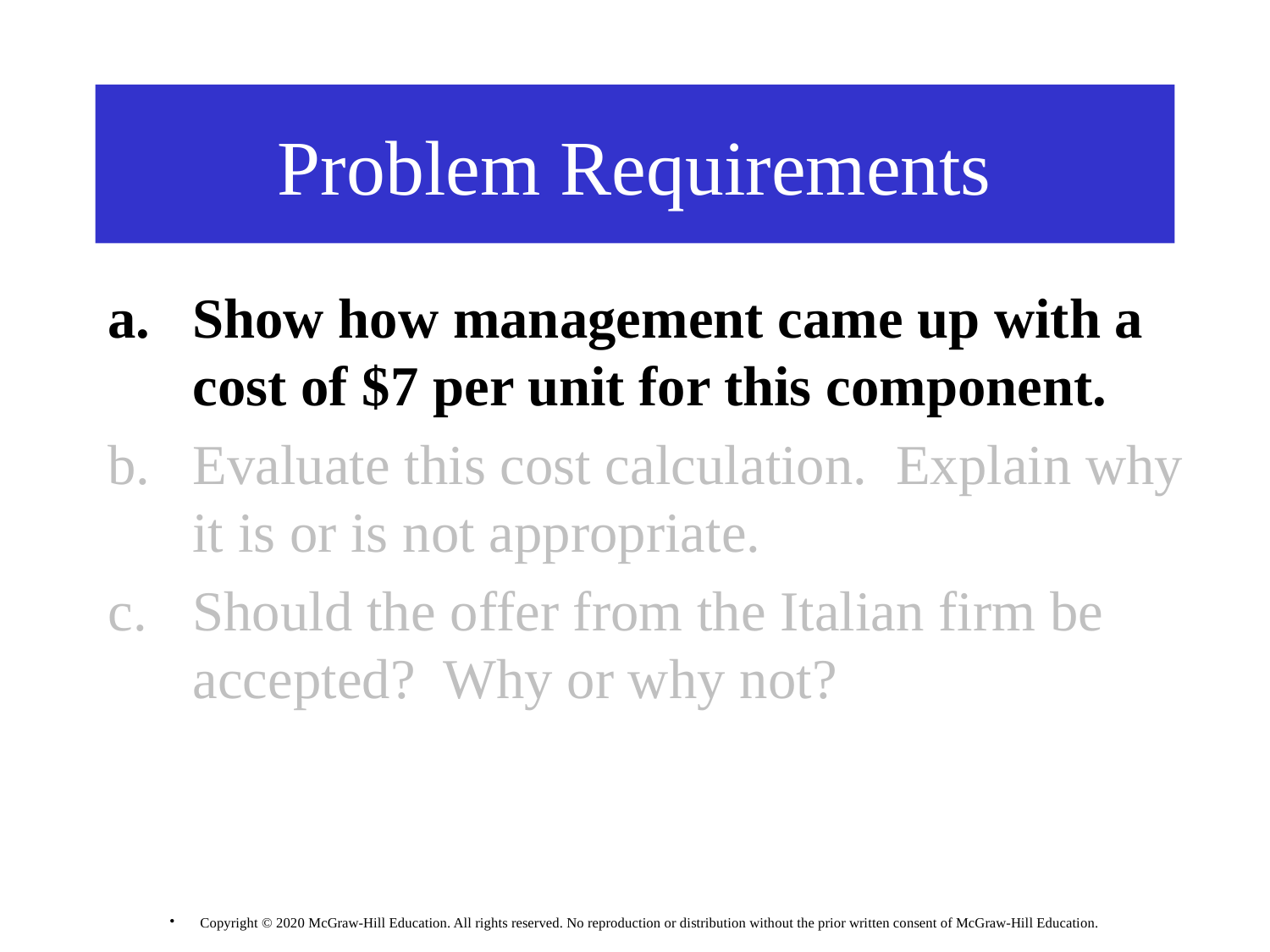

# Problem Requirements
Show how management came up with a cost of $7 per unit for this component.
Evaluate this cost calculation.  Explain why it is or is not appropriate.
Should the offer from the Italian firm be accepted?  Why or why not?